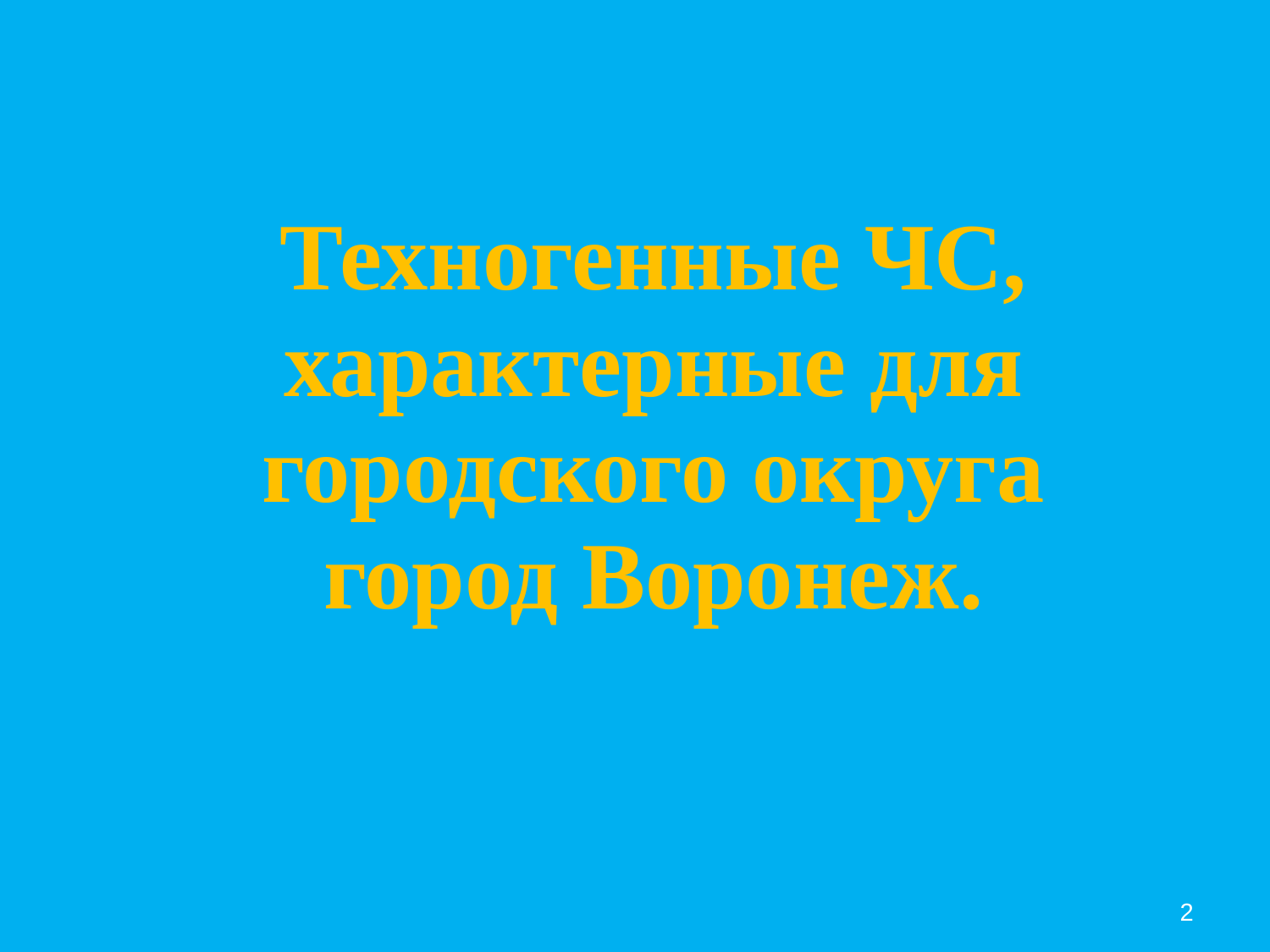

Техногенные ЧС, характерные для городского округа город Воронеж.
2